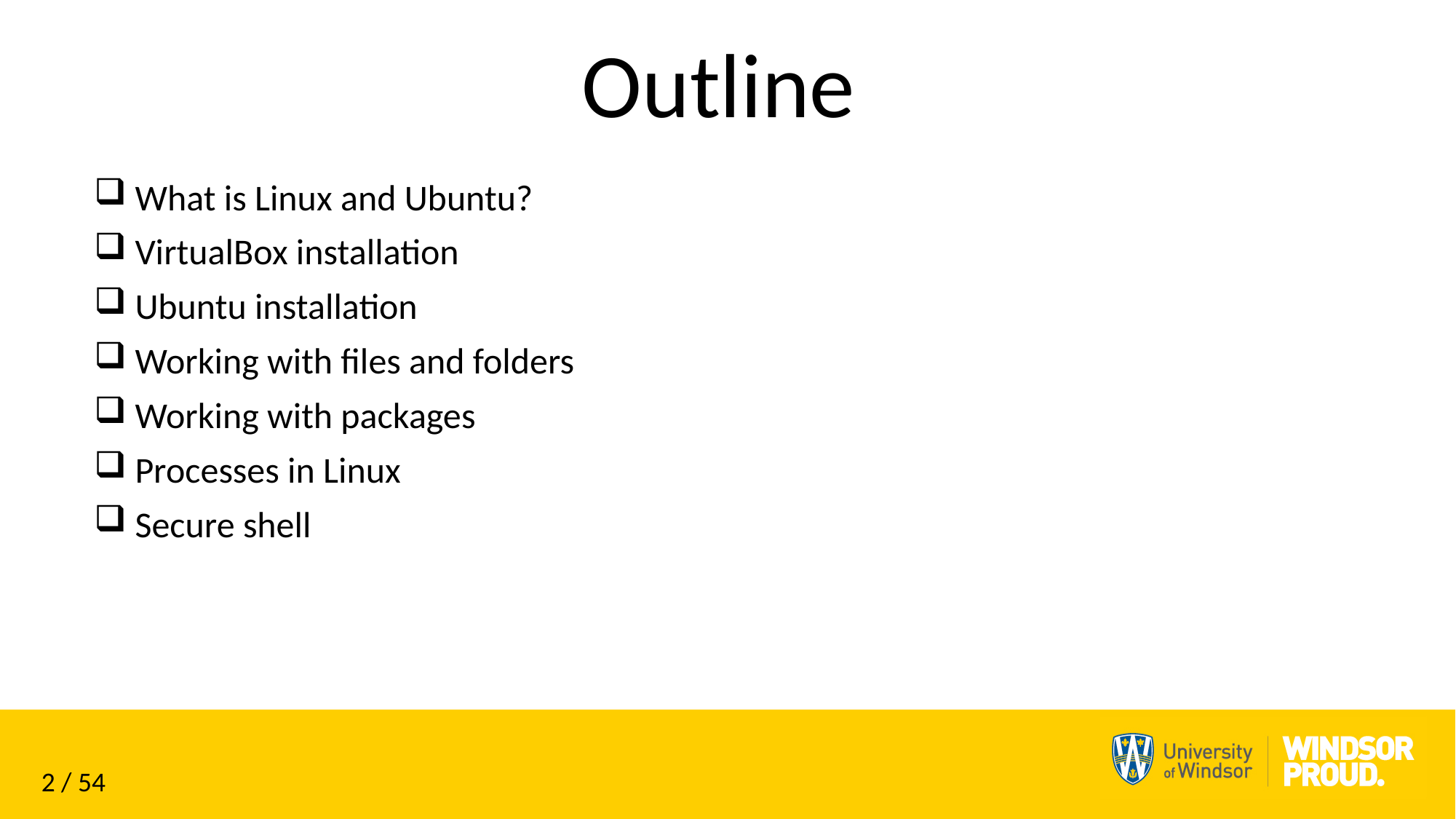

# Outline
What is Linux and Ubuntu?
VirtualBox installation
Ubuntu installation
Working with files and folders
Working with packages
Processes in Linux
Secure shell

2